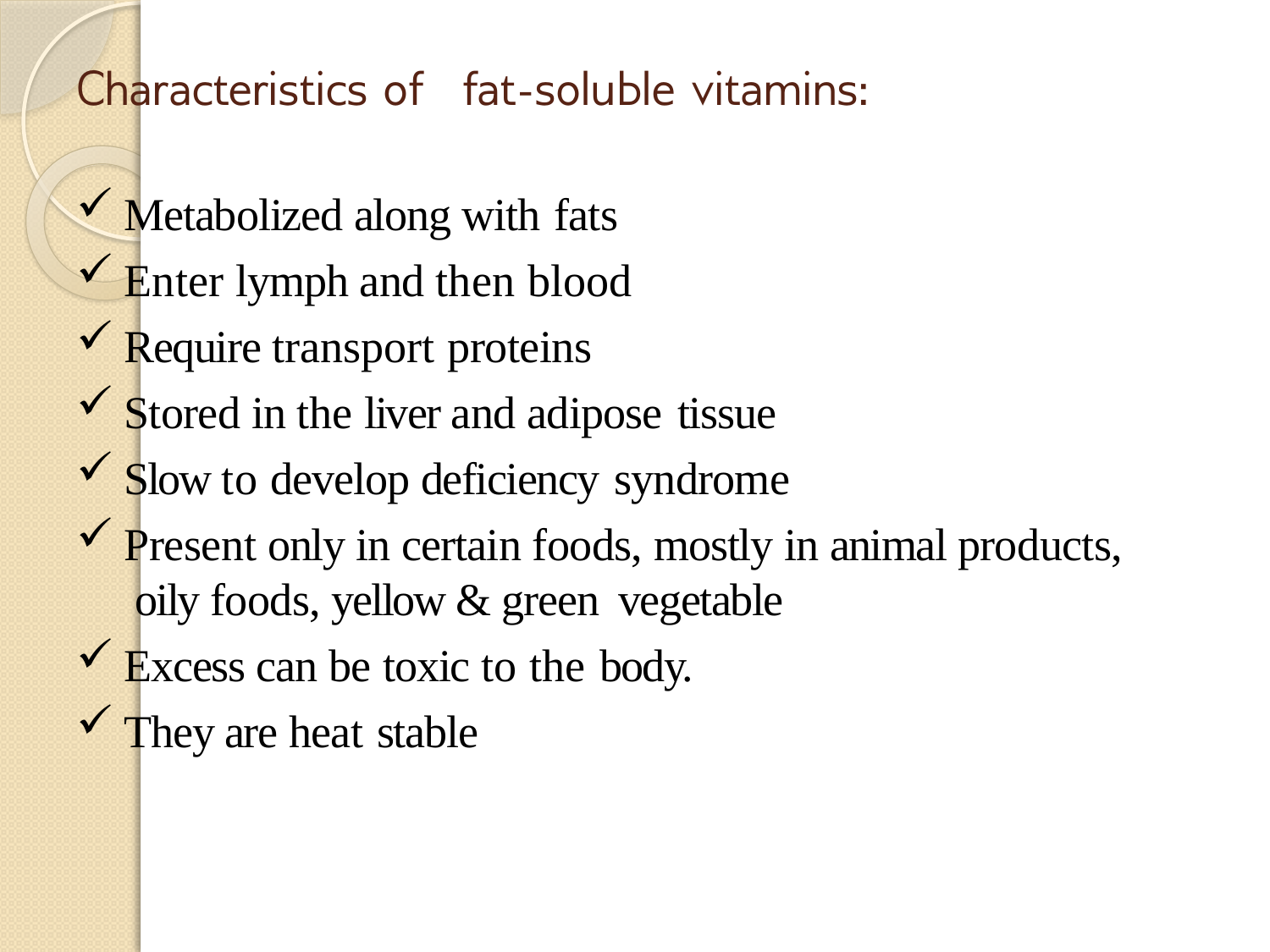

# Characteristics of	fat-soluble vitamins:
Metabolized along with fats
Enter lymph and then blood
Require transport proteins
Stored in the liver and adipose tissue
Slow to develop deficiency syndrome
Present only in certain foods, mostly in animal products,  oily foods, yellow & green vegetable
Excess can be toxic to the body.
They are heat stable